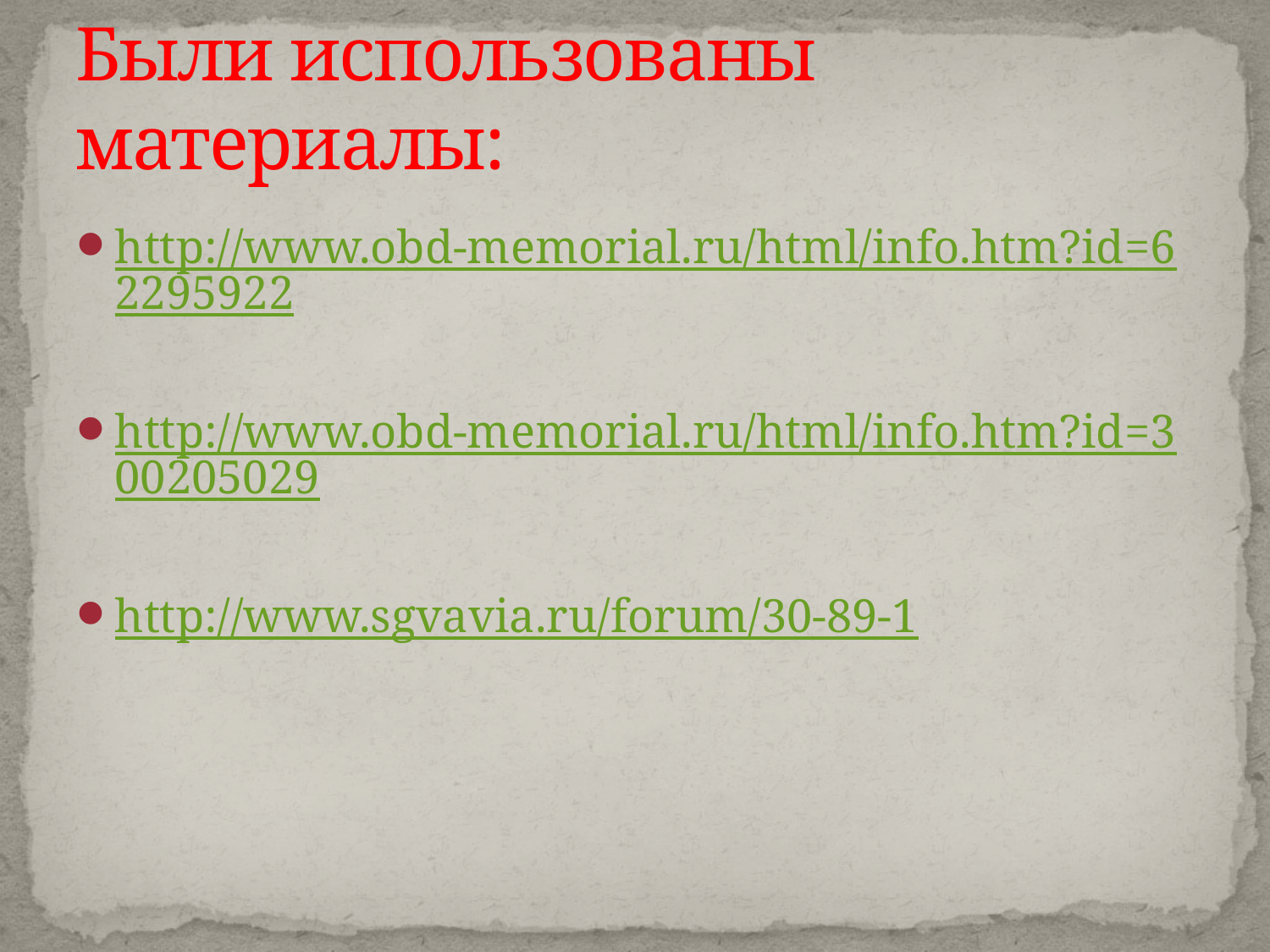

# Были использованы материалы:
http://www.obd-memorial.ru/html/info.htm?id=62295922

http://www.obd-memorial.ru/html/info.htm?id=300205029

http://www.sgvavia.ru/forum/30-89-1